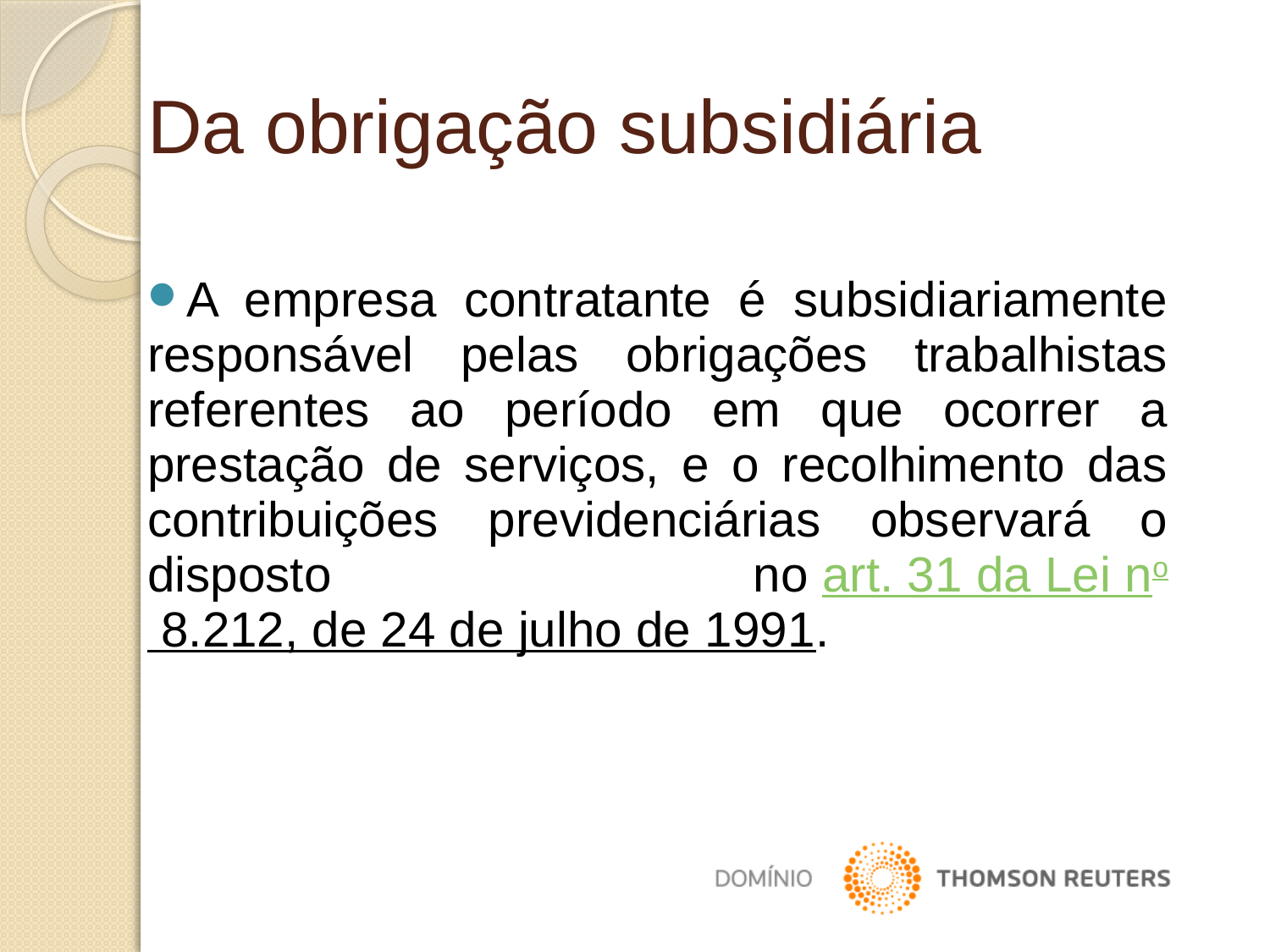

Da obrigação subsidiária
A empresa contratante é subsidiariamente responsável pelas obrigações trabalhistas referentes ao período em que ocorrer a prestação de serviços, e o recolhimento das contribuições previdenciárias observará o disposto no art. 31 da Lei no 8.212, de 24 de julho de 1991.